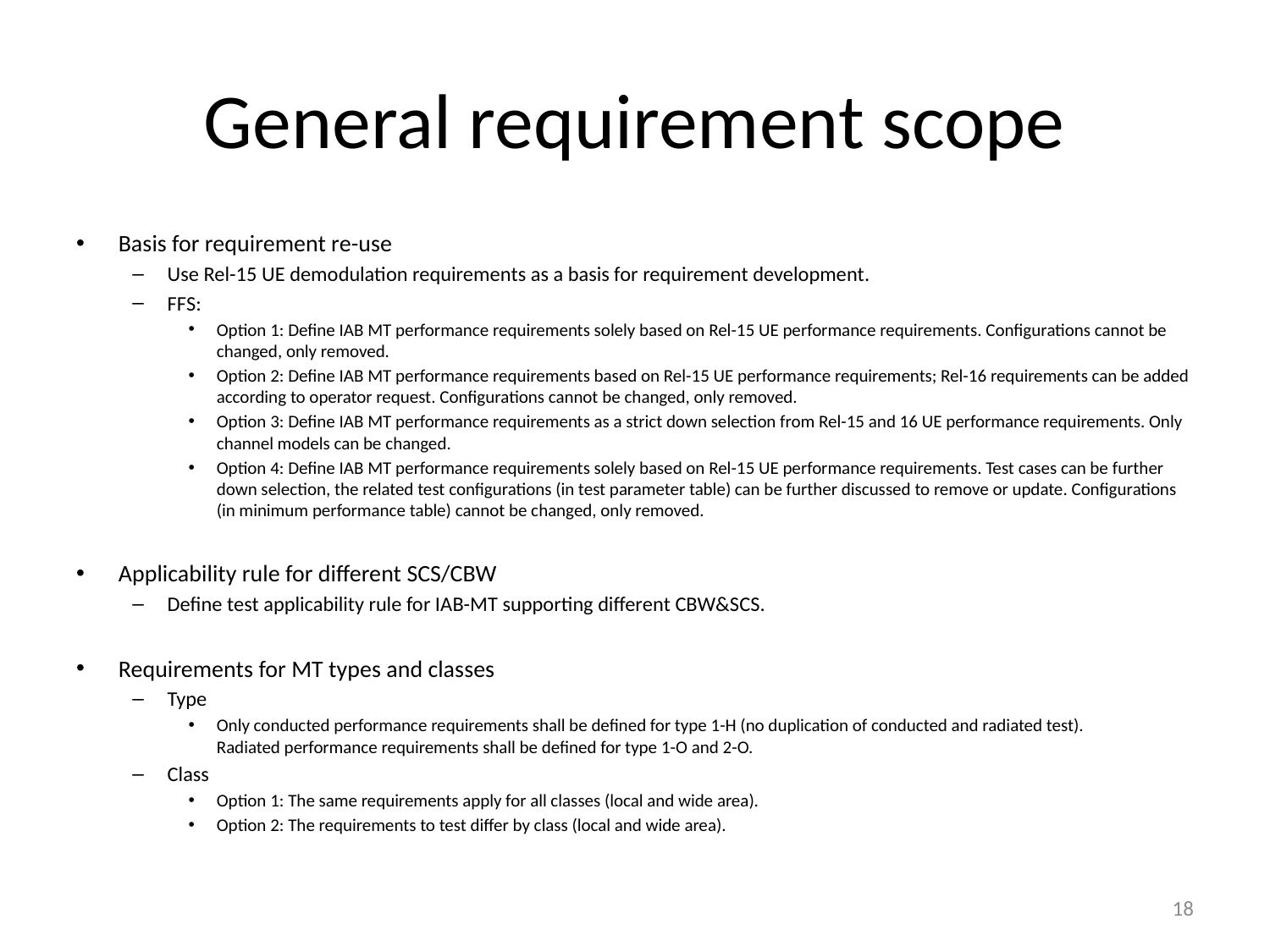

# General requirement scope
Basis for requirement re-use
Use Rel-15 UE demodulation requirements as a basis for requirement development.
FFS:
Option 1: Define IAB MT performance requirements solely based on Rel-15 UE performance requirements. Configurations cannot be changed, only removed.
Option 2: Define IAB MT performance requirements based on Rel-15 UE performance requirements; Rel-16 requirements can be added according to operator request. Configurations cannot be changed, only removed.
Option 3: Define IAB MT performance requirements as a strict down selection from Rel-15 and 16 UE performance requirements. Only channel models can be changed.
Option 4: Define IAB MT performance requirements solely based on Rel-15 UE performance requirements. Test cases can be further down selection, the related test configurations (in test parameter table) can be further discussed to remove or update. Configurations (in minimum performance table) cannot be changed, only removed.

Applicability rule for different SCS/CBW
Define test applicability rule for IAB-MT supporting different CBW&SCS.

Requirements for MT types and classes
Type
Only conducted performance requirements shall be defined for type 1-H (no duplication of conducted and radiated test).
Radiated performance requirements shall be defined for type 1-O and 2-O.
Class
Option 1: The same requirements apply for all classes (local and wide area).
Option 2: The requirements to test differ by class (local and wide area).

18